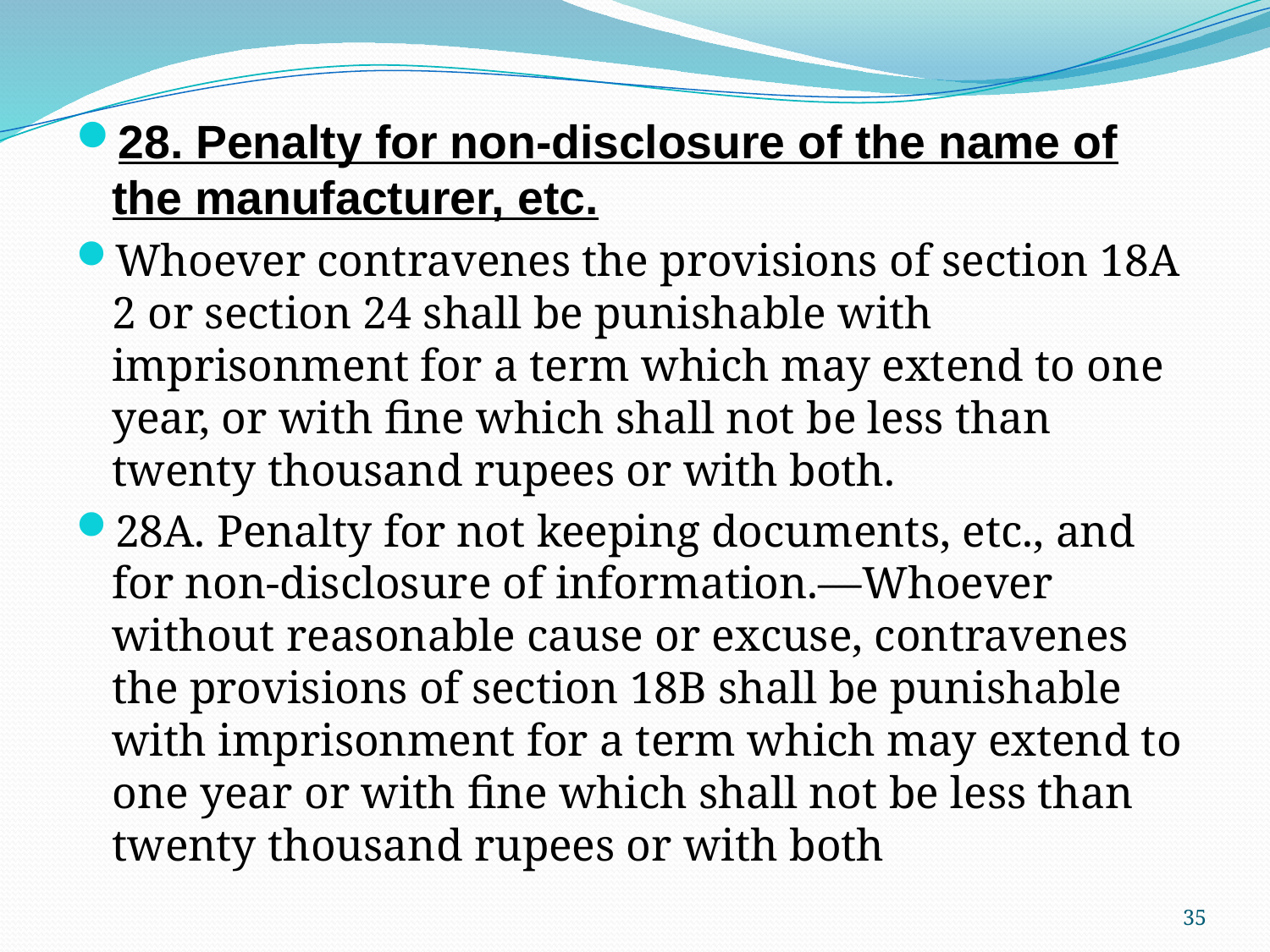

28. Penalty for non-disclosure of the name of the manufacturer, etc.
Whoever contravenes the provisions of section 18A 2 or section 24 shall be punishable with imprisonment for a term which may extend to one year, or with fine which shall not be less than twenty thousand rupees or with both.
28A. Penalty for not keeping documents, etc., and for non-disclosure of information.—Whoever without reasonable cause or excuse, contravenes the provisions of section 18B shall be punishable with imprisonment for a term which may extend to one year or with fine which shall not be less than twenty thousand rupees or with both
35